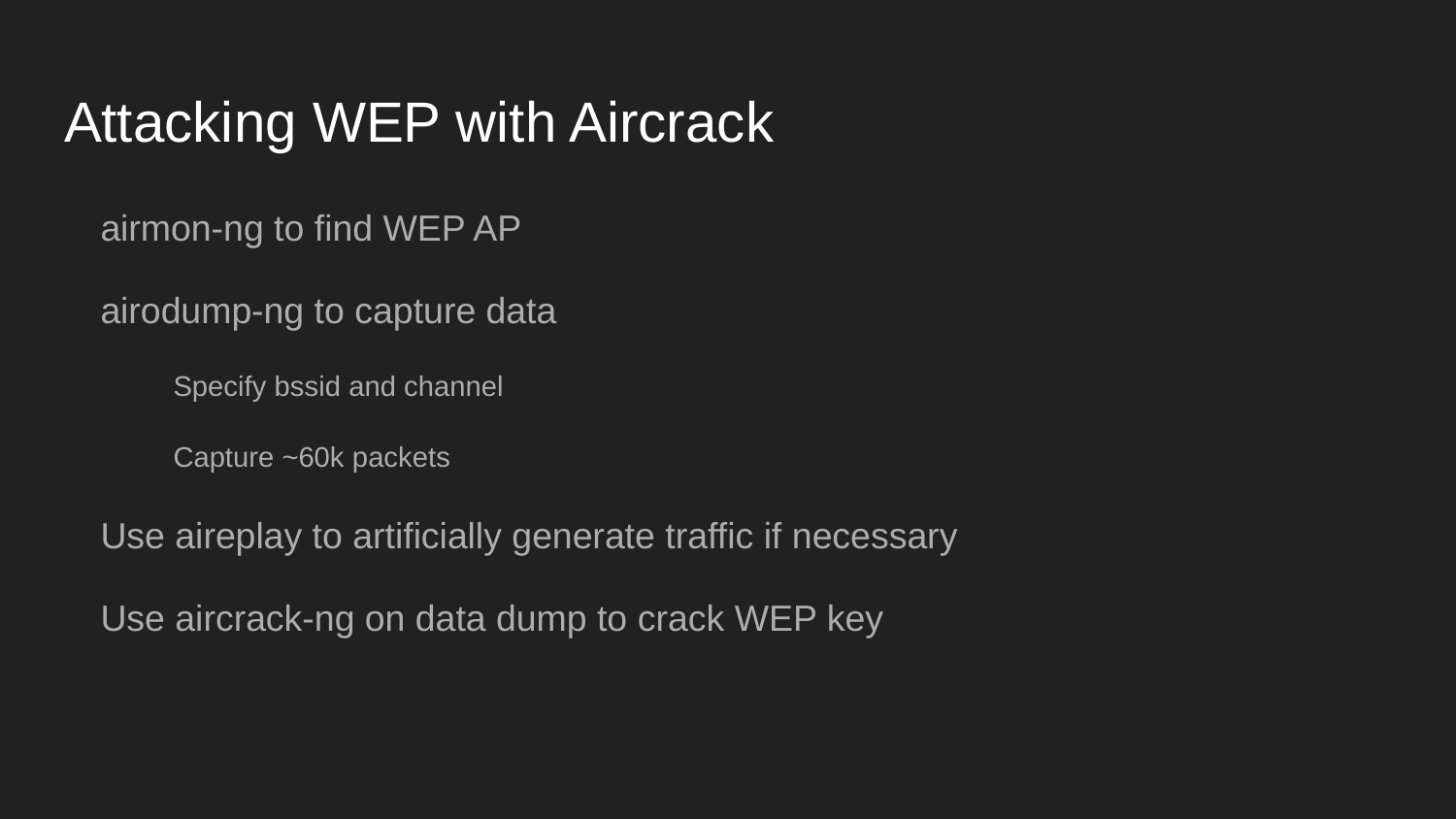

# Attacking WEP with Aircrack
airmon-ng to find WEP AP
airodump-ng to capture data
Specify bssid and channel
Capture ~60k packets
Use aireplay to artificially generate traffic if necessary
Use aircrack-ng on data dump to crack WEP key